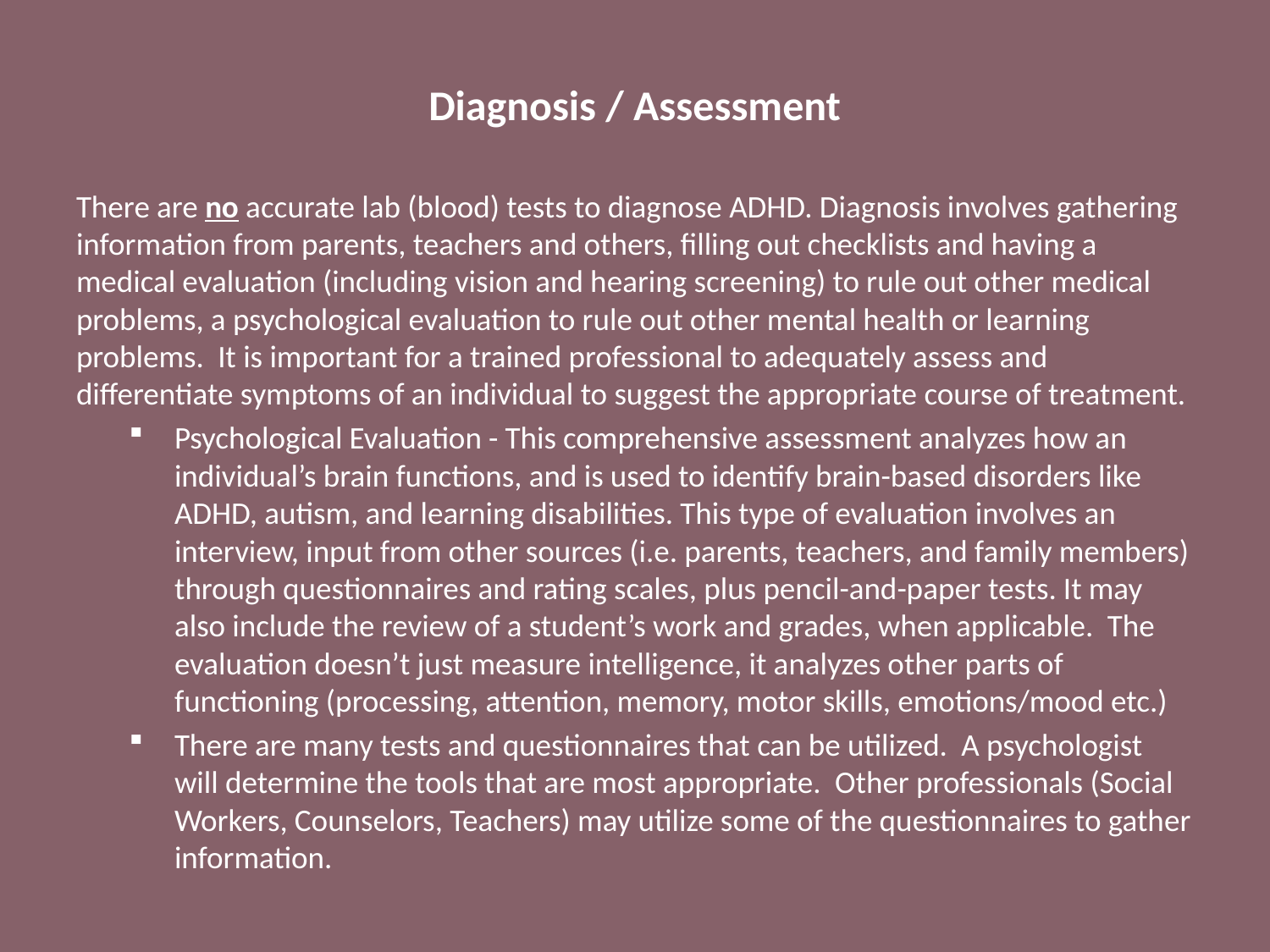

# Diagnosis / Assessment
There are no accurate lab (blood) tests to diagnose ADHD. Diagnosis involves gathering information from parents, teachers and others, filling out checklists and having a medical evaluation (including vision and hearing screening) to rule out other medical problems, a psychological evaluation to rule out other mental health or learning problems.  It is important for a trained professional to adequately assess and differentiate symptoms of an individual to suggest the appropriate course of treatment.
Psychological Evaluation - This comprehensive assessment analyzes how an individual’s brain functions, and is used to identify brain-based disorders like ADHD, autism, and learning disabilities. This type of evaluation involves an interview, input from other sources (i.e. parents, teachers, and family members) through questionnaires and rating scales, plus pencil-and-paper tests. It may also include the review of a student’s work and grades, when applicable.  The evaluation doesn’t just measure intelligence, it analyzes other parts of functioning (processing, attention, memory, motor skills, emotions/mood etc.)
There are many tests and questionnaires that can be utilized.  A psychologist will determine the tools that are most appropriate.  Other professionals (Social Workers, Counselors, Teachers) may utilize some of the questionnaires to gather information.